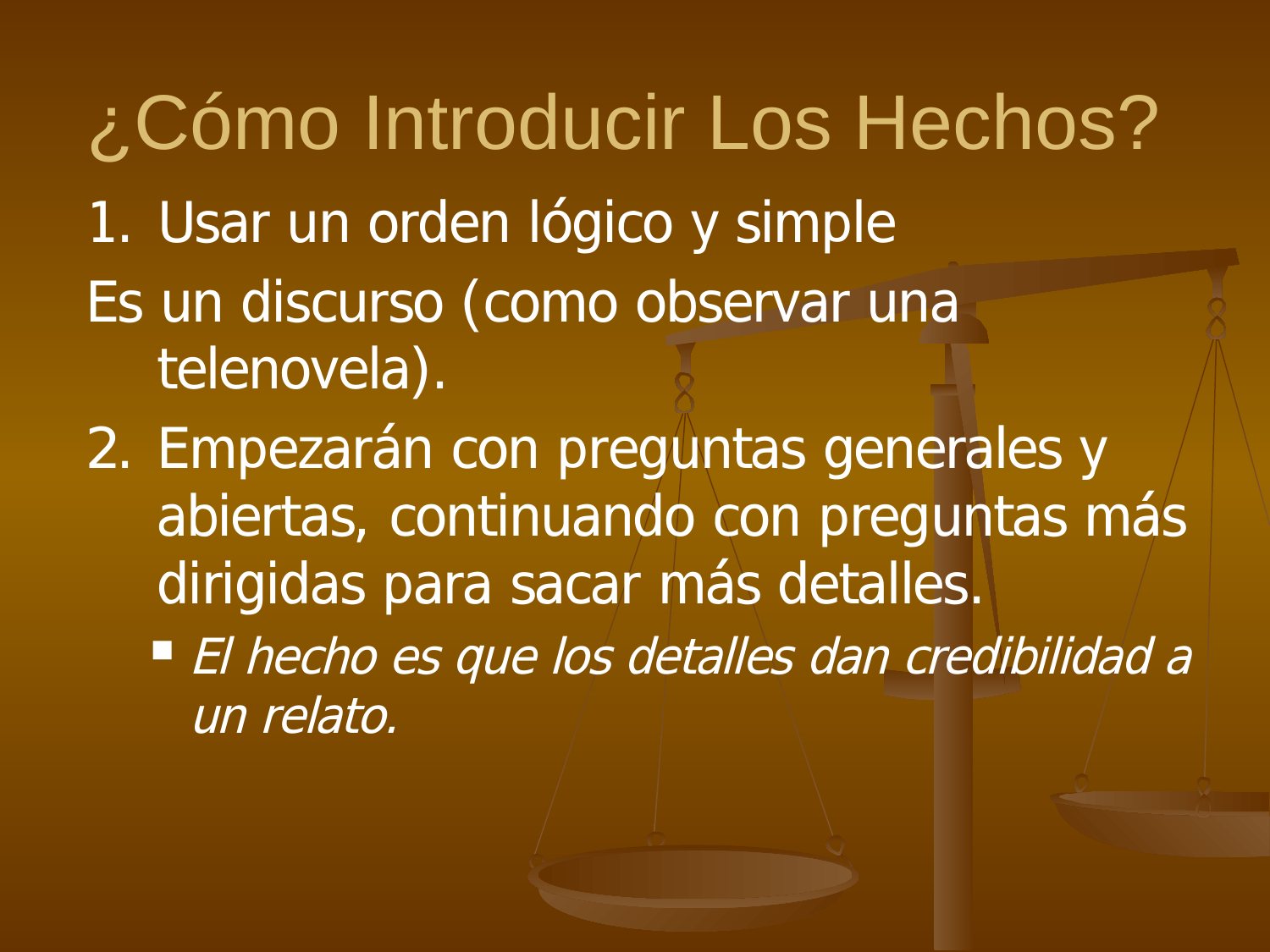

# ¿Cómo Introducir Los Hechos?
1.	Usar un orden lógico y simple
Es un discurso (como observar una telenovela).
2.	Empezarán con preguntas generales y abiertas, continuando con preguntas más dirigidas para sacar más detalles.
El hecho es que los detalles dan credibilidad a un relato.